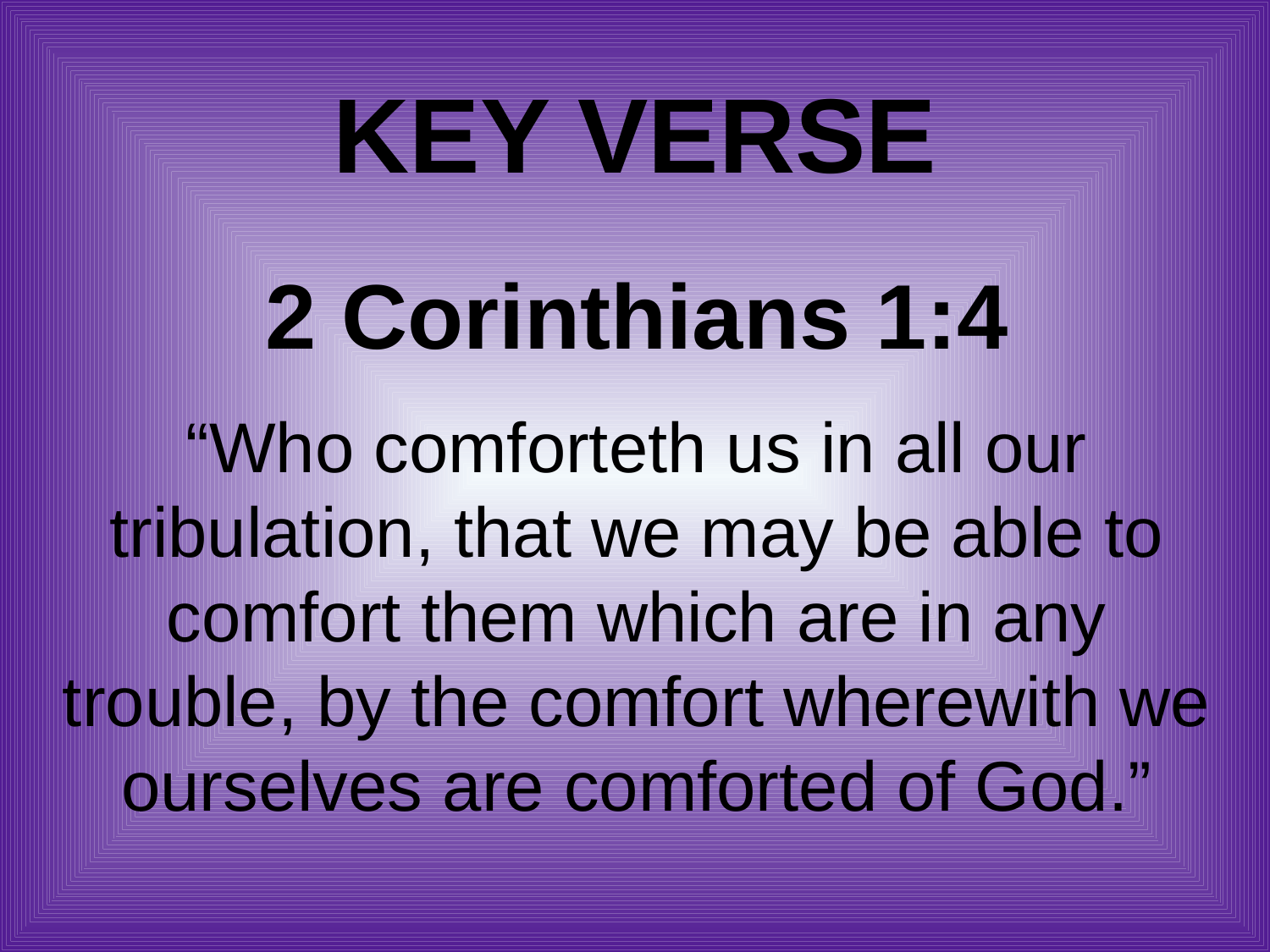

# KEY VERSE
2 Corinthians 1:4
“Who comforteth us in all our tribulation, that we may be able to comfort them which are in any trouble, by the comfort wherewith we ourselves are comforted of God.”